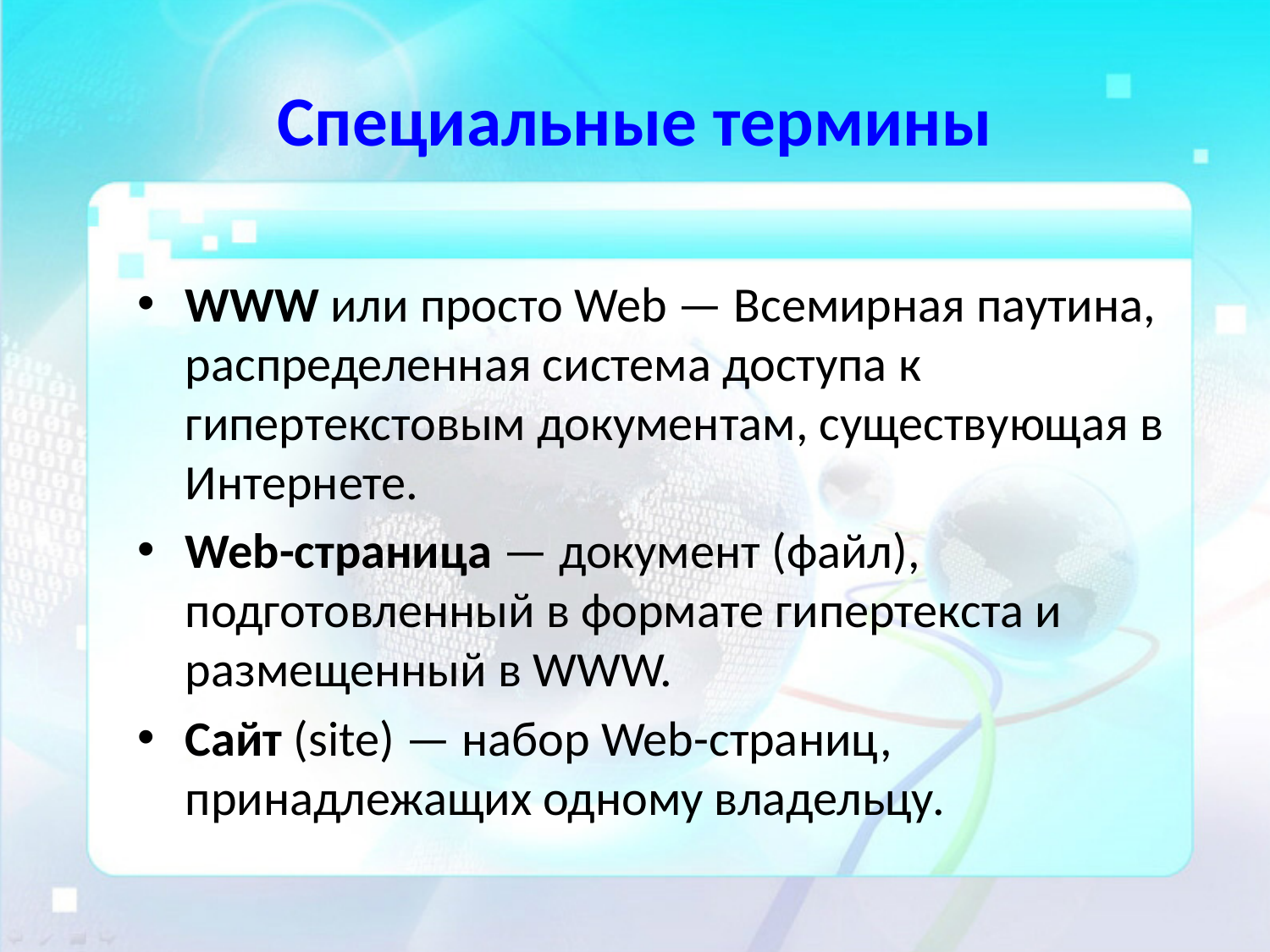

# Специальные термины
WWW или просто Web — Всемирная паутина, распределенная система доступа к гипертекстовым документам, существующая в Интернете.
Web-страница — документ (файл), подготовленный в формате гипертекста и размещенный в WWW.
Сайт (site) — набор Web-страниц, принадлежащих одному владельцу.